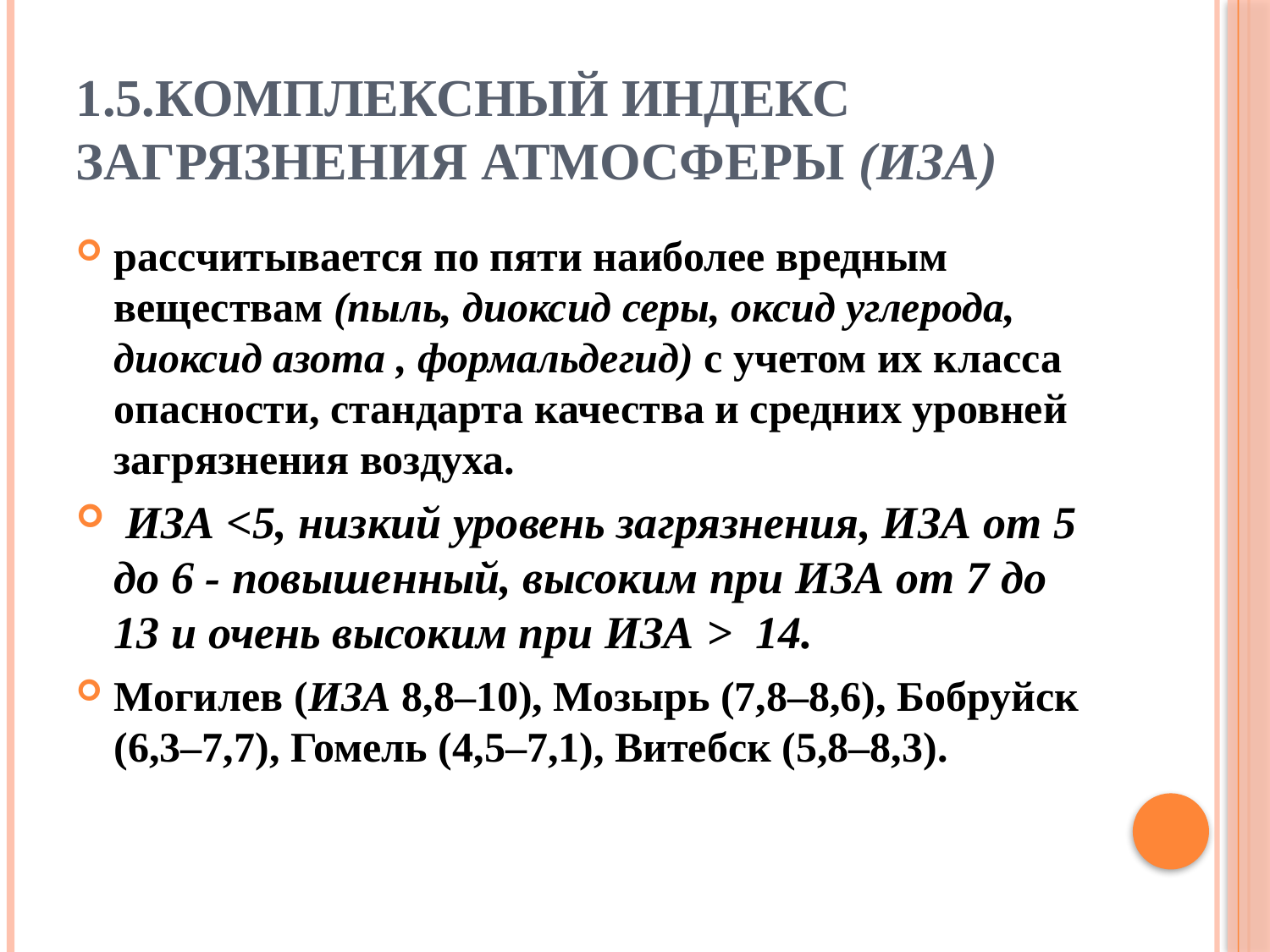

# 1.5.Комплексный индекс загрязнения атмосферы (ИЗА)
рассчитывается по пяти наиболее вредным веществам (пыль, диоксид серы, оксид углерода, диоксид азота , формальдегид) с учетом их класса опасности, стандарта качества и средних уровней загрязнения воздуха.
 ИЗА <5, низкий уровень загрязнения, ИЗА от 5 до 6 - повышенный, высоким при ИЗА от 7 до 13 и очень высоким при ИЗА >  14.
Могилев (ИЗА 8,8–10), Мозырь (7,8–8,6), Бобруйск (6,3–7,7), Гомель (4,5–7,1), Витебск (5,8–8,3).